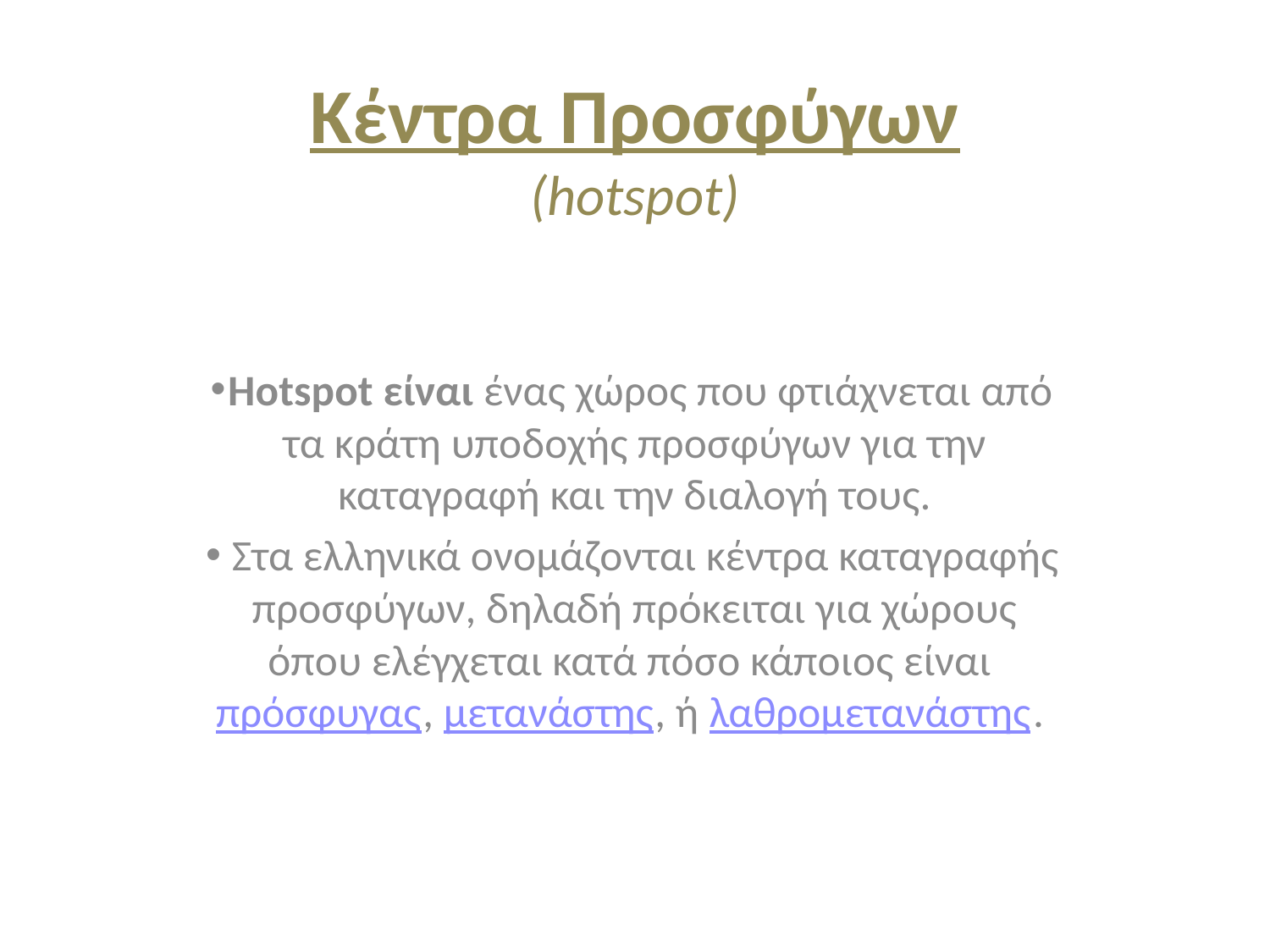

# Κέντρα Προσφύγων (hotspot)
Hotspot είναι ένας χώρος που φτιάχνεται από τα κράτη υποδοχής προσφύγων για την καταγραφή και την διαλογή τους.
 Στα ελληνικά ονομάζονται κέντρα καταγραφής προσφύγων, δηλαδή πρόκειται για χώρους όπου ελέγχεται κατά πόσο κάποιος είναι πρόσφυγας, μετανάστης, ή λαθρομετανάστης.